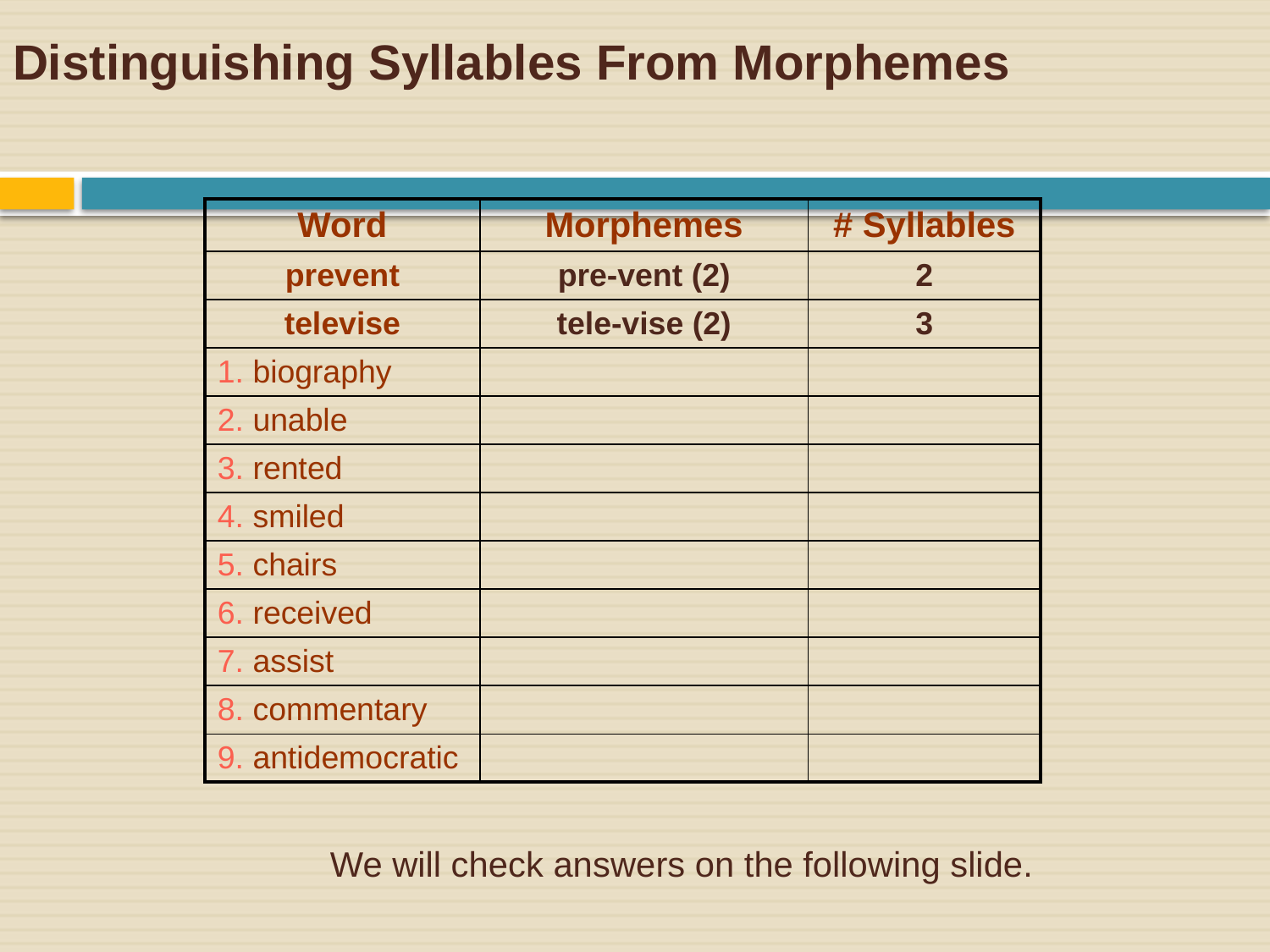

# Distinguishing Syllables From Morphemes
| Word | Morphemes | # Syllables |
| --- | --- | --- |
| prevent | pre-vent (2) | 2 |
| televise | tele-vise (2) | 3 |
| 1. biography |  |  |
| 2. unable |  |  |
| 3. rented |  |  |
| 4. smiled |  |  |
| 5. chairs |  |  |
| 6. received |  |  |
| 7. assist |  |  |
| 8. commentary |  |  |
| 9. antidemocratic |  |  |
We will check answers on the following slide.